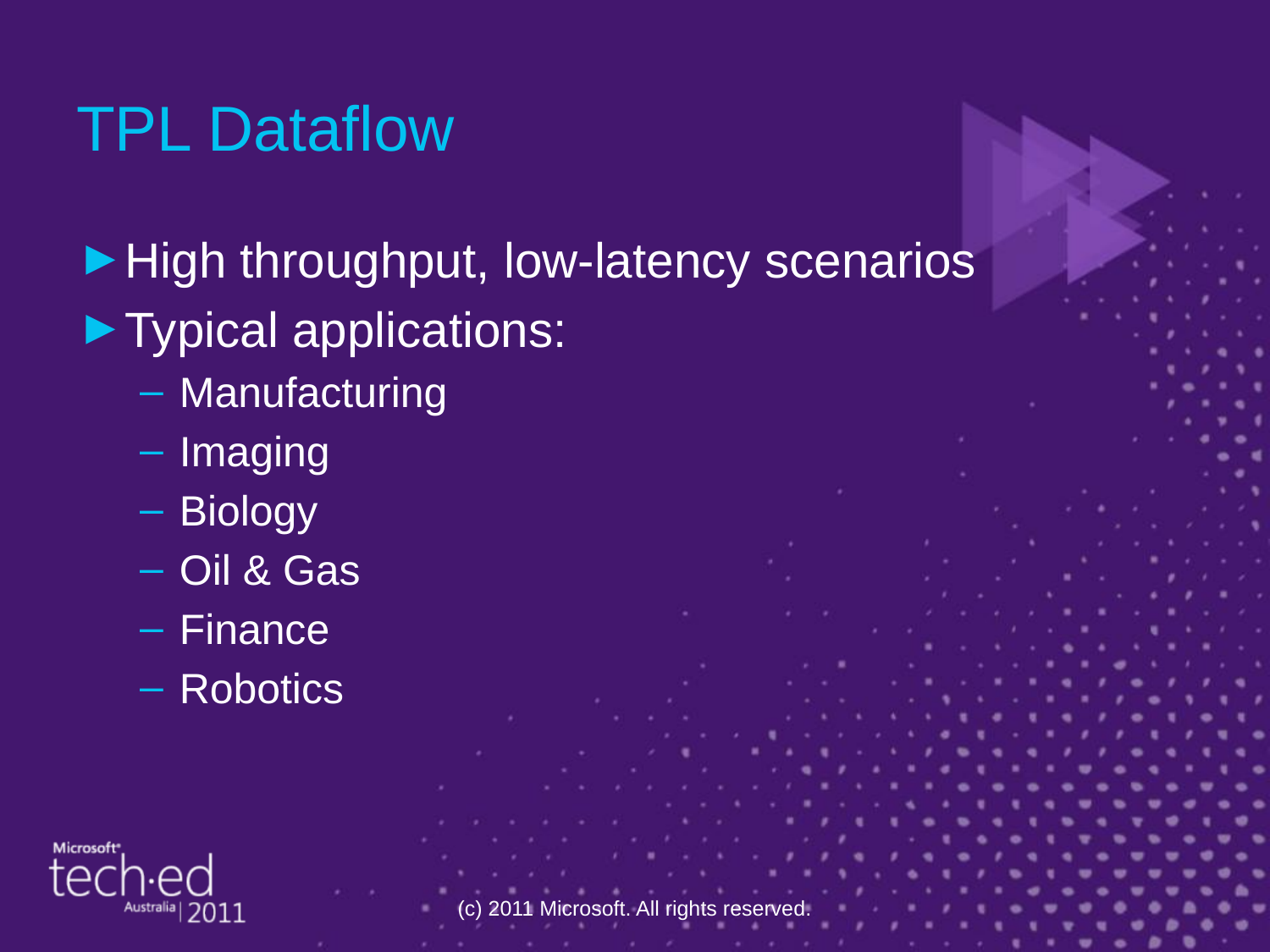

# TPL Dataflow
High throughput, low-latency scenarios
Typical applications:
Manufacturing
Imaging
Biology
Oil & Gas
Finance
Robotics
(c) 2011 Microsoft. All rights reserved.